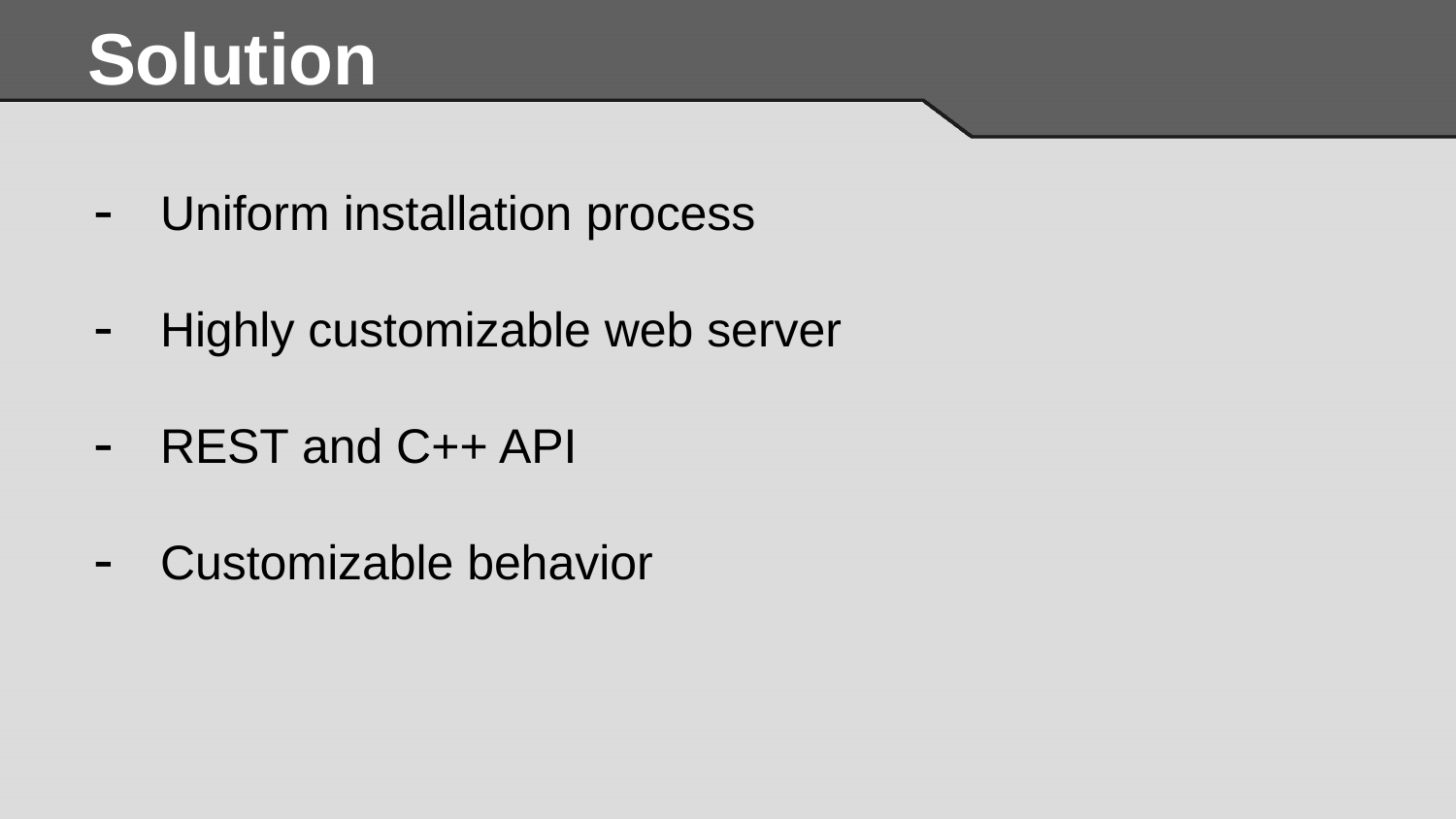

# Solution
Uniform installation process

Highly customizable web server

REST and C++ API

Customizable behavior